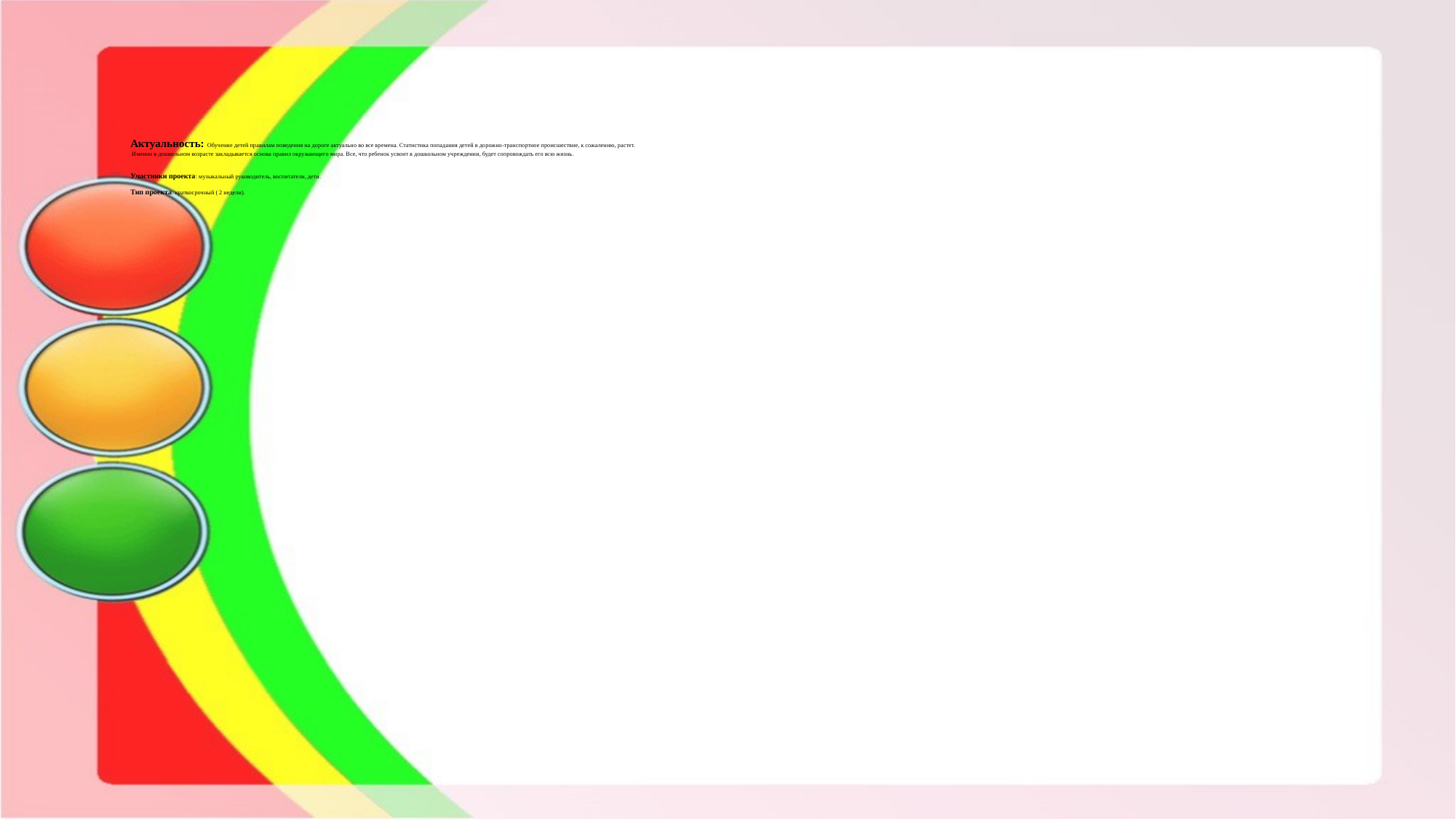

# Актуальность: Обучение детей правилам поведения на дороге актуально во все времена. Статистика попадания детей в дорожно-транспортное происшествие, к сожалению, растет. Именно в дошкольном возрасте закладывается основа правил окружающего мира. Все, что ребенок усвоит в дошкольном учреждении, будет сопровождать его всю жизнь. Участники проекта: музыкальный руководитель, воспитатели, дети. Тип проекта: краткосрочный ( 2 недели).